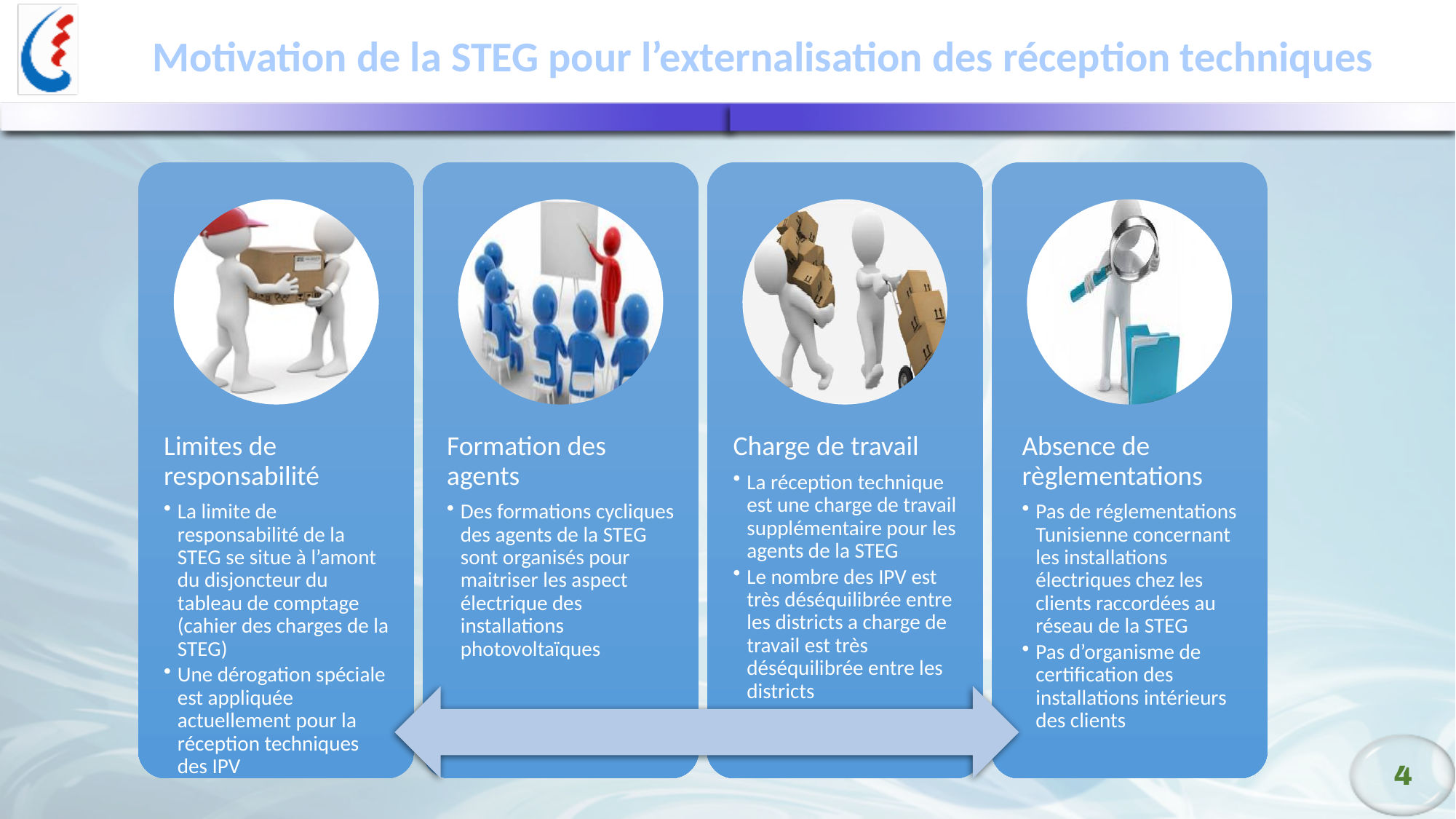

Motivation de la STEG pour l’externalisation des réception techniques
Limites de responsabilité
La limite de responsabilité de la STEG se situe à l’amont du disjoncteur du tableau de comptage (cahier des charges de la STEG)
Une dérogation spéciale est appliquée actuellement pour la réception techniques des IPV
Formation des agents
Des formations cycliques des agents de la STEG sont organisés pour  maitriser les aspect électrique des installations photovoltaïques
Charge de travail
La réception technique est une charge de travail supplémentaire pour les agents de la STEG
Le nombre des IPV est très déséquilibrée entre les districts a charge de travail est très déséquilibrée entre les districts
Absence de règlementations
Pas de réglementations Tunisienne concernant les installations électriques chez les clients raccordées au réseau de la STEG
Pas d’organisme de certification des installations intérieurs des clients
4